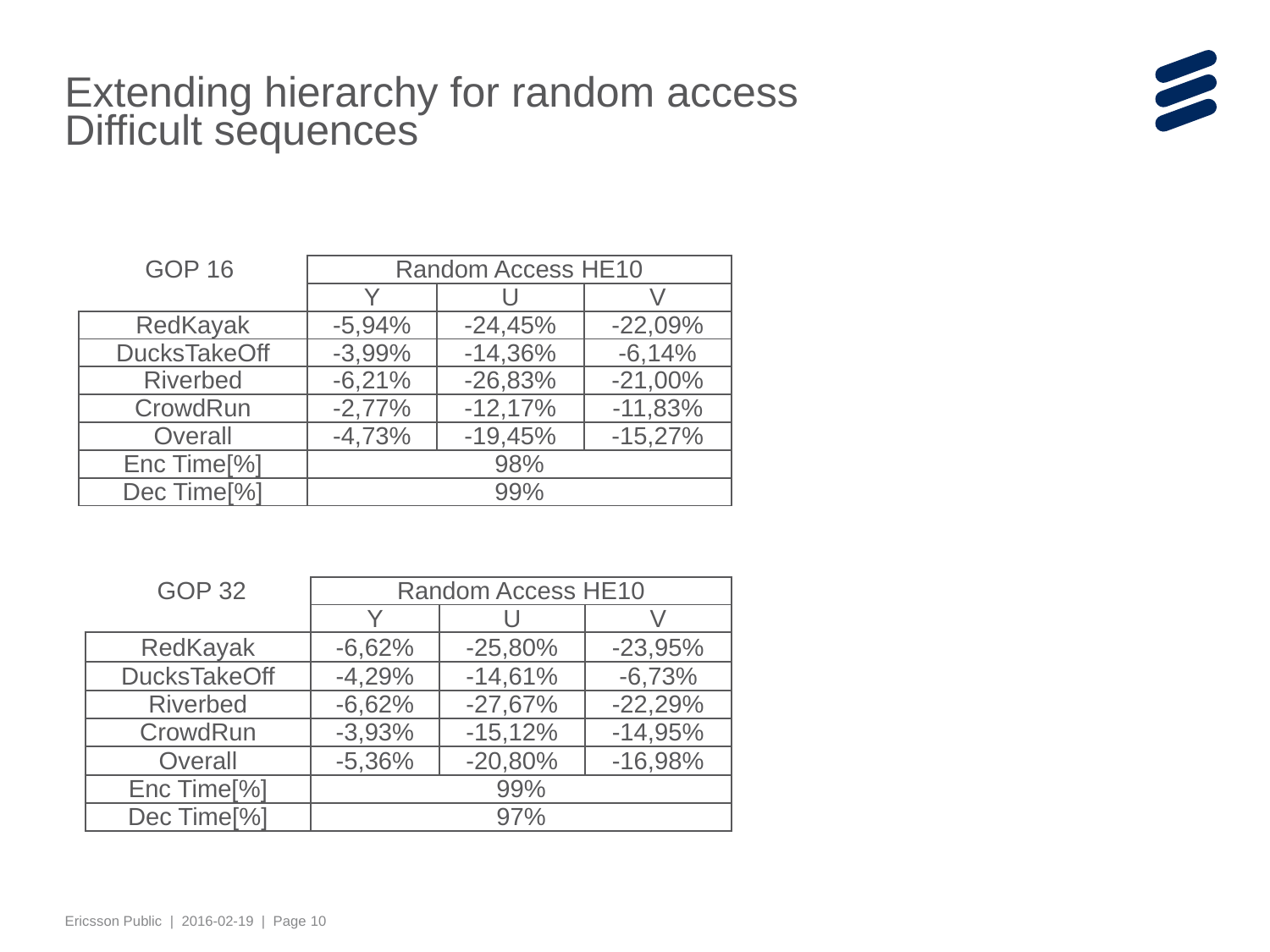

# Extending hierarchy for random access Difficult sequences
| GOP 16 | Random Access HE10 |  |  |
| --- | --- | --- | --- |
|  | Y | U | V |
| RedKayak | -5,94% | -24,45% | -22,09% |
| DucksTakeOff | -3,99% | -14,36% | -6,14% |
| Riverbed | -6,21% | -26,83% | -21,00% |
| CrowdRun | -2,77% | -12,17% | -11,83% |
| Overall | -4,73% | -19,45% | -15,27% |
| Enc Time[%] | 98% |  |  |
| Dec Time[%] | 99% |  |  |
| GOP 32 | Random Access HE10 |  |  |
| --- | --- | --- | --- |
|  | Y | U | V |
| RedKayak | -6,62% | -25,80% | -23,95% |
| DucksTakeOff | -4,29% | -14,61% | -6,73% |
| Riverbed | -6,62% | -27,67% | -22,29% |
| CrowdRun | -3,93% | -15,12% | -14,95% |
| Overall | -5,36% | -20,80% | -16,98% |
| Enc Time[%] | 99% |  |  |
| Dec Time[%] | 97% |  |  |